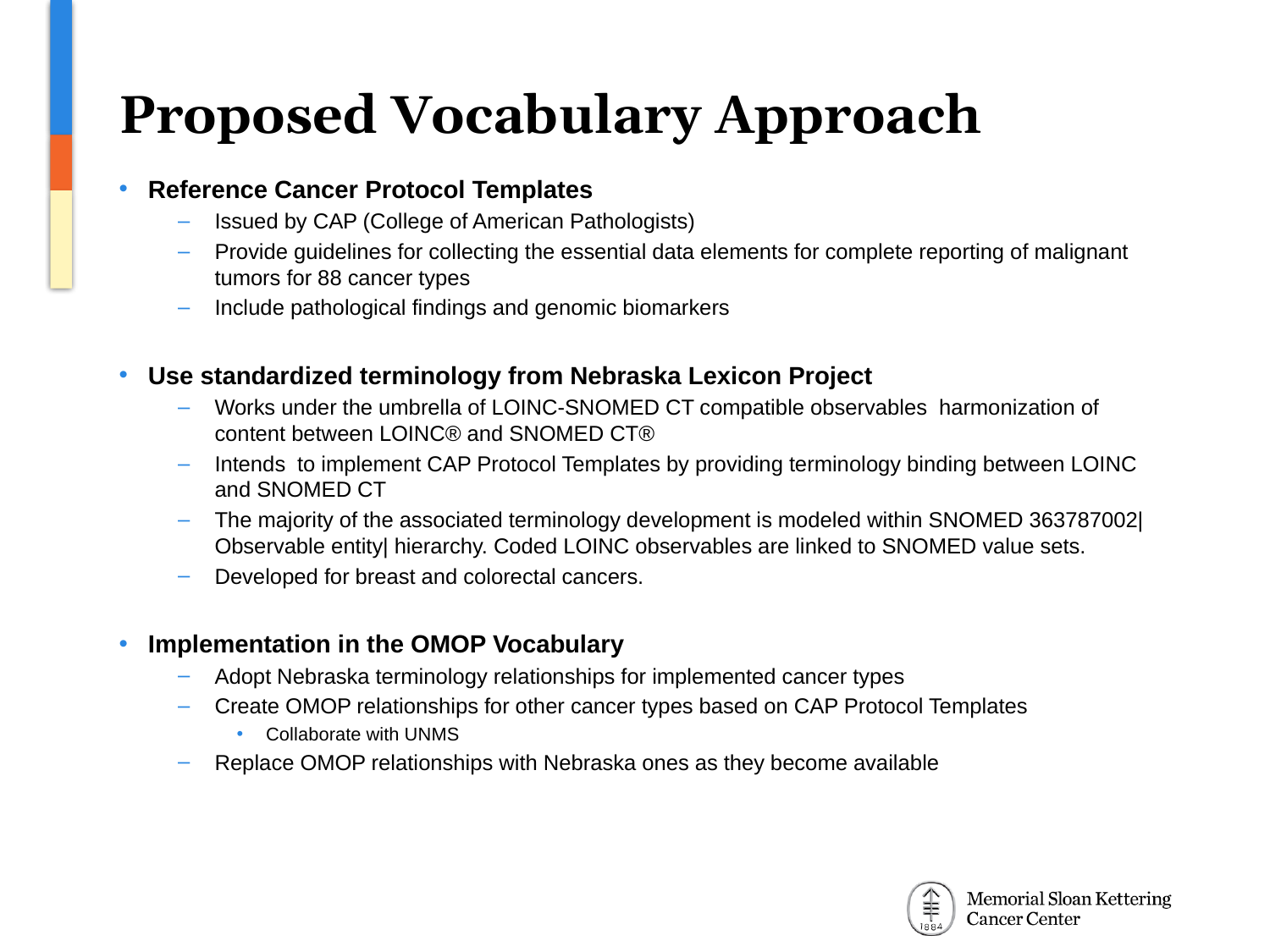

# Proposed Vocabulary Approach
Reference Cancer Protocol Templates
Issued by CAP (College of American Pathologists)
Provide guidelines for collecting the essential data elements for complete reporting of malignant tumors for 88 cancer types
Include pathological findings and genomic biomarkers

Use standardized terminology from Nebraska Lexicon Project
Works under the umbrella of LOINC-SNOMED CT compatible observables  harmonization of content between LOINC® and SNOMED CT®
Intends  to implement CAP Protocol Templates by providing terminology binding between LOINC and SNOMED CT
The majority of the associated terminology development is modeled within SNOMED 363787002|Observable entity| hierarchy. Coded LOINC observables are linked to SNOMED value sets.
Developed for breast and colorectal cancers.

Implementation in the OMOP Vocabulary
Adopt Nebraska terminology relationships for implemented cancer types
Create OMOP relationships for other cancer types based on CAP Protocol Templates
Collaborate with UNMS
Replace OMOP relationships with Nebraska ones as they become available